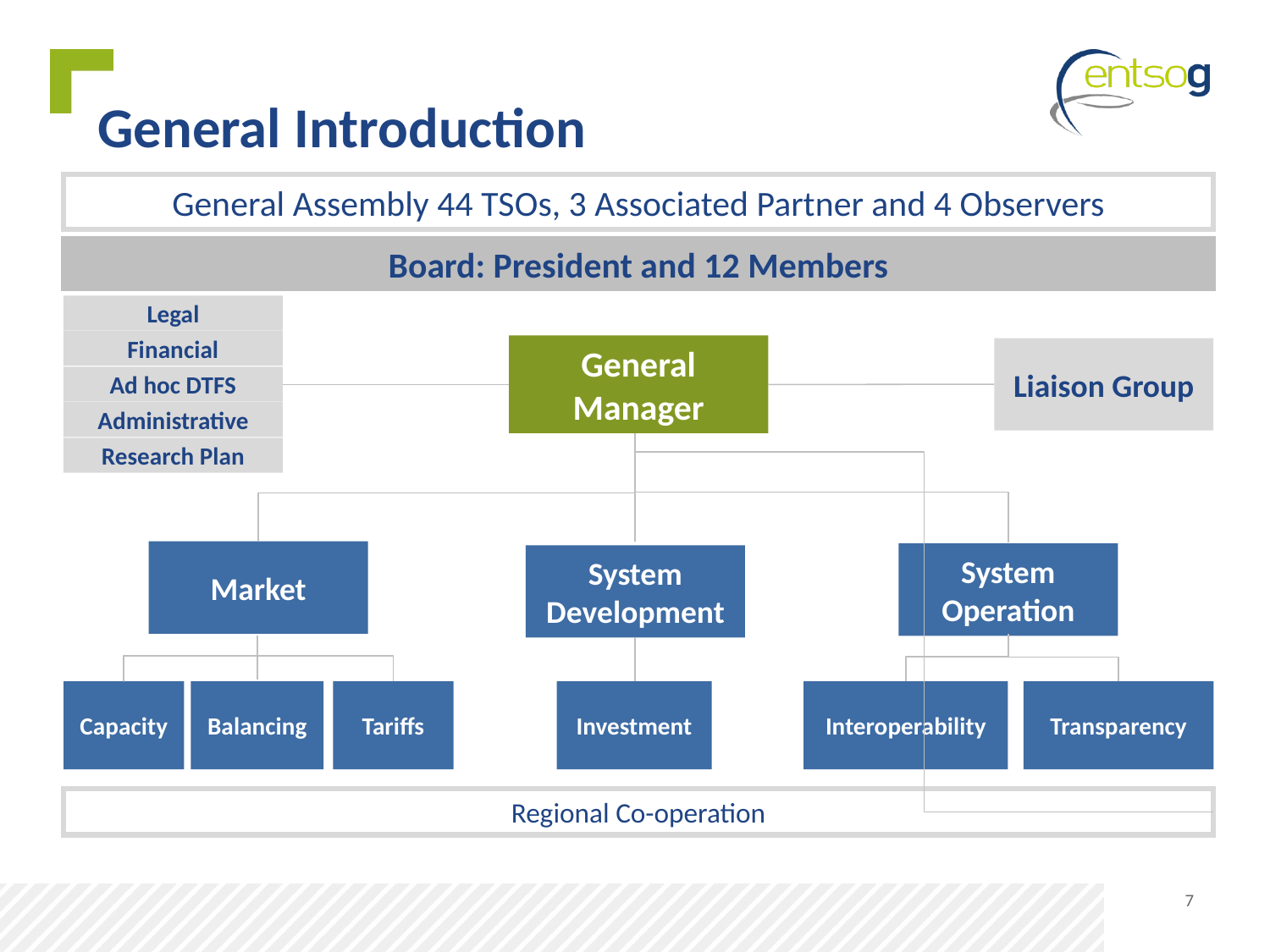

# General Introduction
General Assembly 44 TSOs, 3 Associated Partner and 4 Observers
Board: President and 12 Members
Legal
Financial
Ad hoc DTFS
Administrative
Research Plan
General
Manager
Liaison Group
Market
System
Operation
System
Development
Capacity
Balancing
Tariffs
Investment
Transparency
Interoperability
Regional Co-operation
7